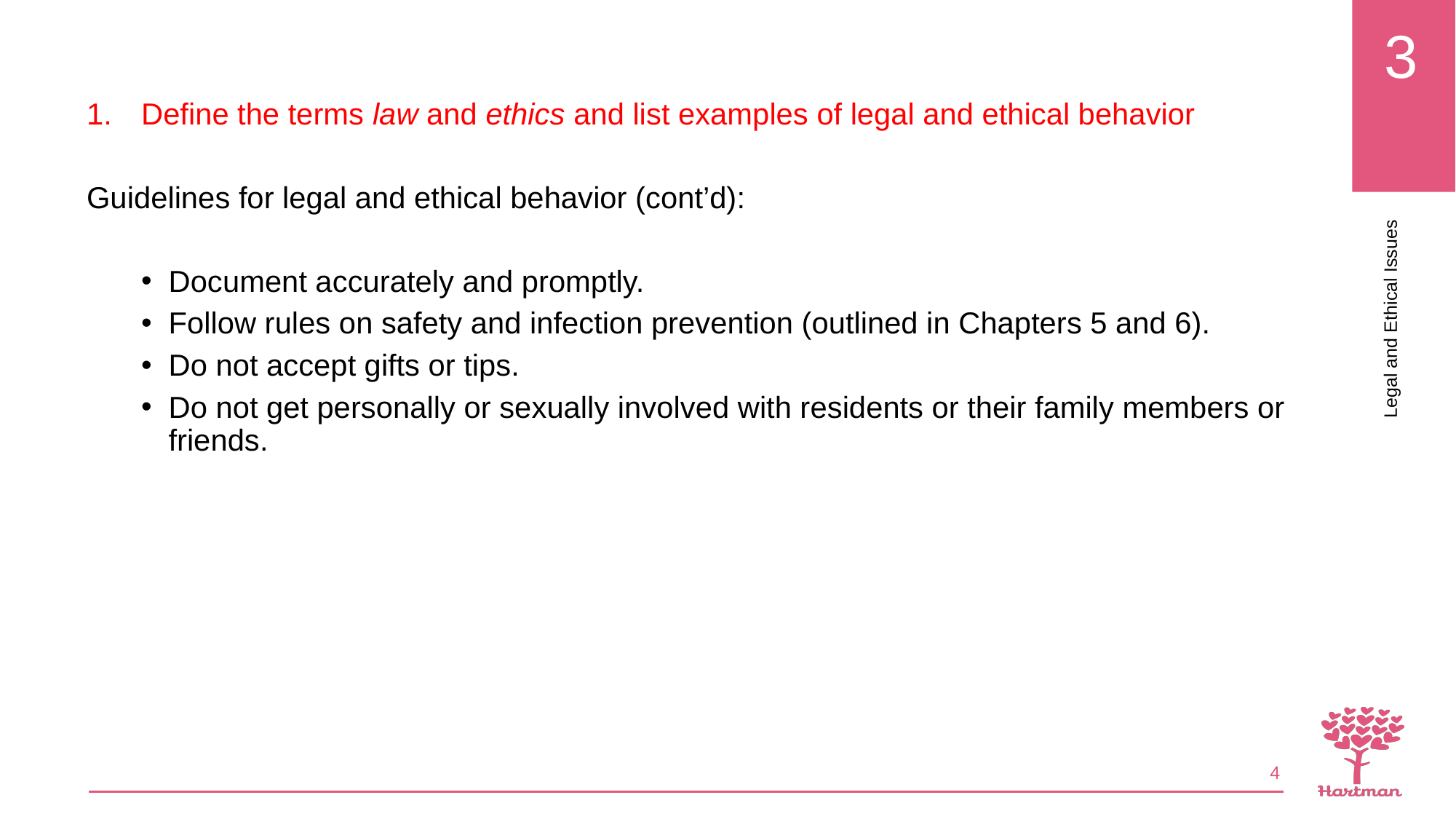

Define the terms law and ethics and list examples of legal and ethical behavior

Guidelines for legal and ethical behavior (cont’d):

Document accurately and promptly.
Follow rules on safety and infection prevention (outlined in Chapters 5 and 6).
Do not accept gifts or tips.
Do not get personally or sexually involved with residents or their family members or friends.

4